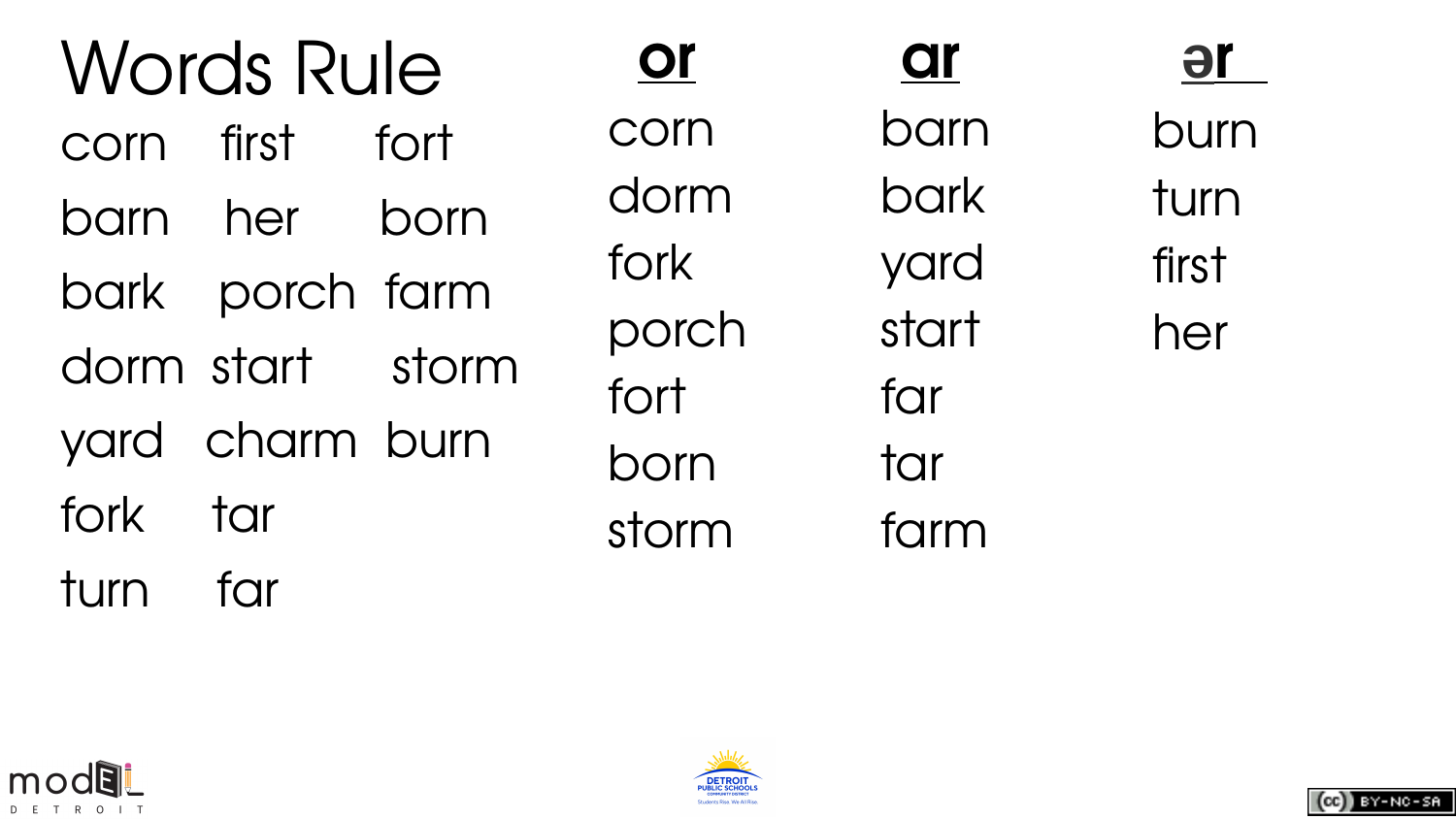

or	       ar             ər

# Words Rule
corn
dorm
fork
porch
fort
born
storm
barn
bark
yard
start
far
tar
farm
burn
turn
first
her

corn    first      fort
barn    her      born
bark    porch  farm
dorm  start      storm
yard   charm  burn
fork     tar
turn     far